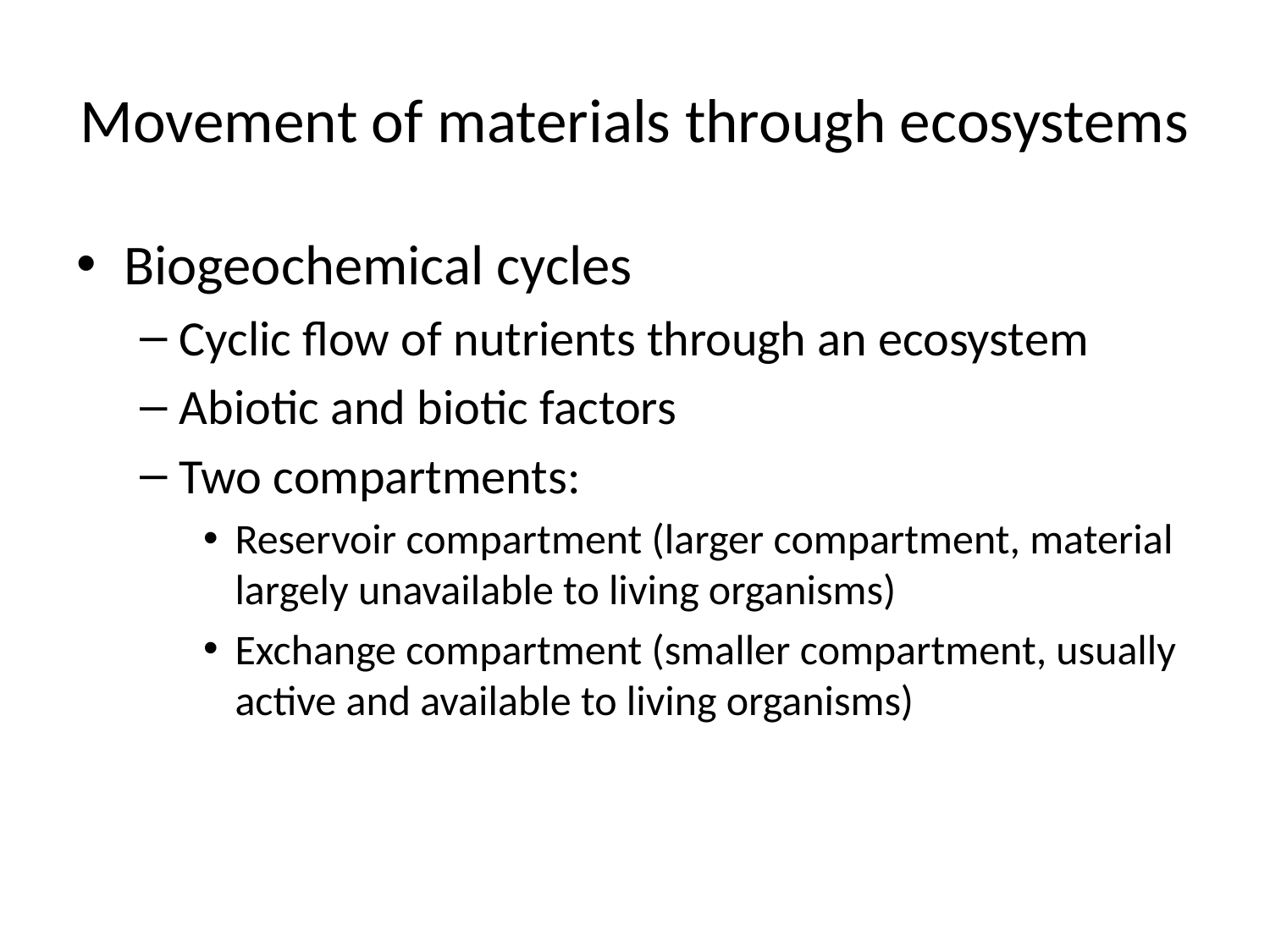

# Movement of materials through ecosystems
Biogeochemical cycles
Cyclic flow of nutrients through an ecosystem
Abiotic and biotic factors
Two compartments:
Reservoir compartment (larger compartment, material largely unavailable to living organisms)
Exchange compartment (smaller compartment, usually active and available to living organisms)